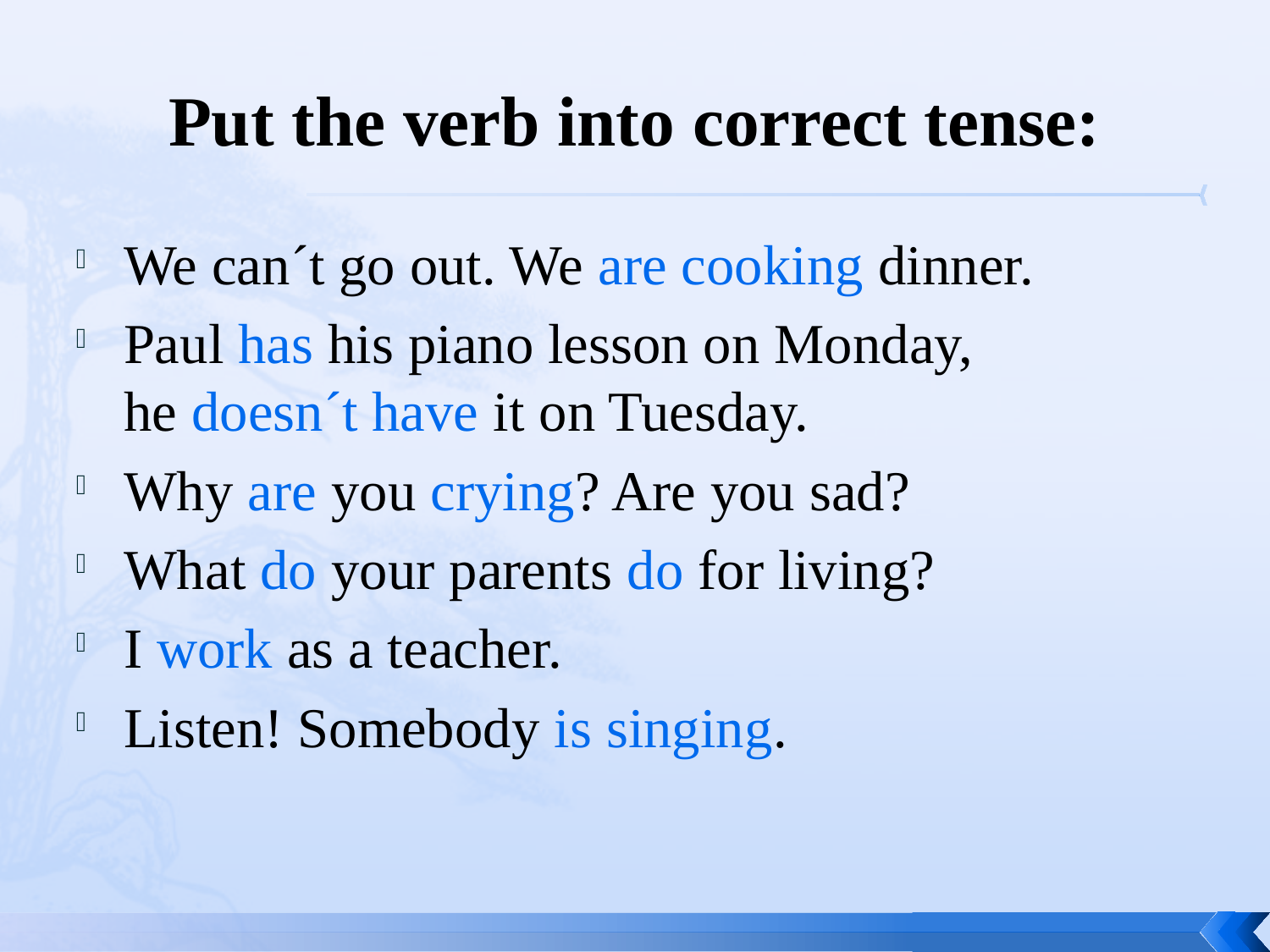

# Put the verb into correct tense:
We can´t go out. We are cooking dinner.
Paul has his piano lesson on Monday,
he doesn´t have it on Tuesday.
Why are you crying? Are you sad?
What do your parents do for living?
I work as a teacher.
Listen! Somebody is singing.